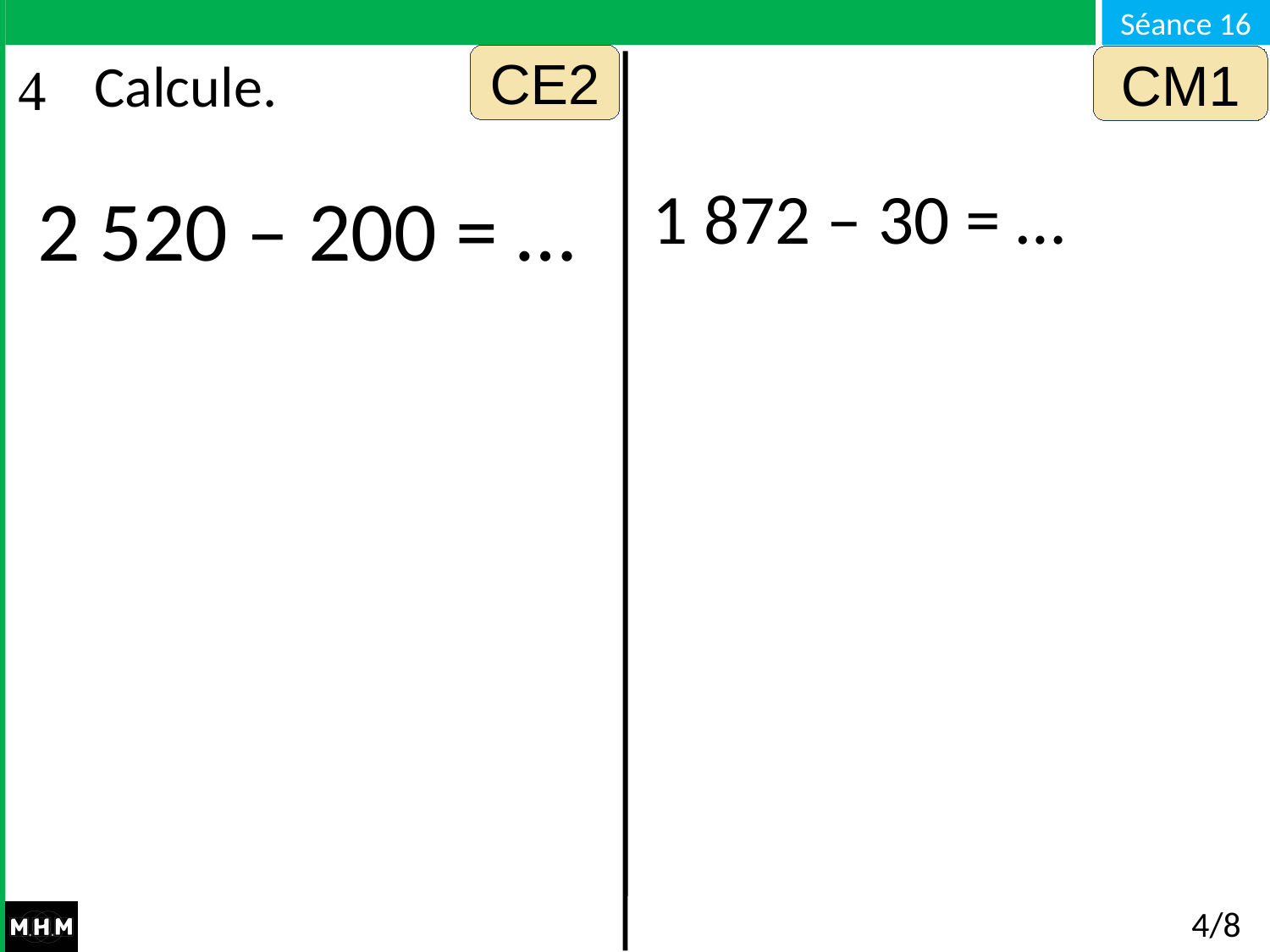

CE2
CM1
# Calcule.

1 872 – 30 = …
2 520 – 200 = …
4/8